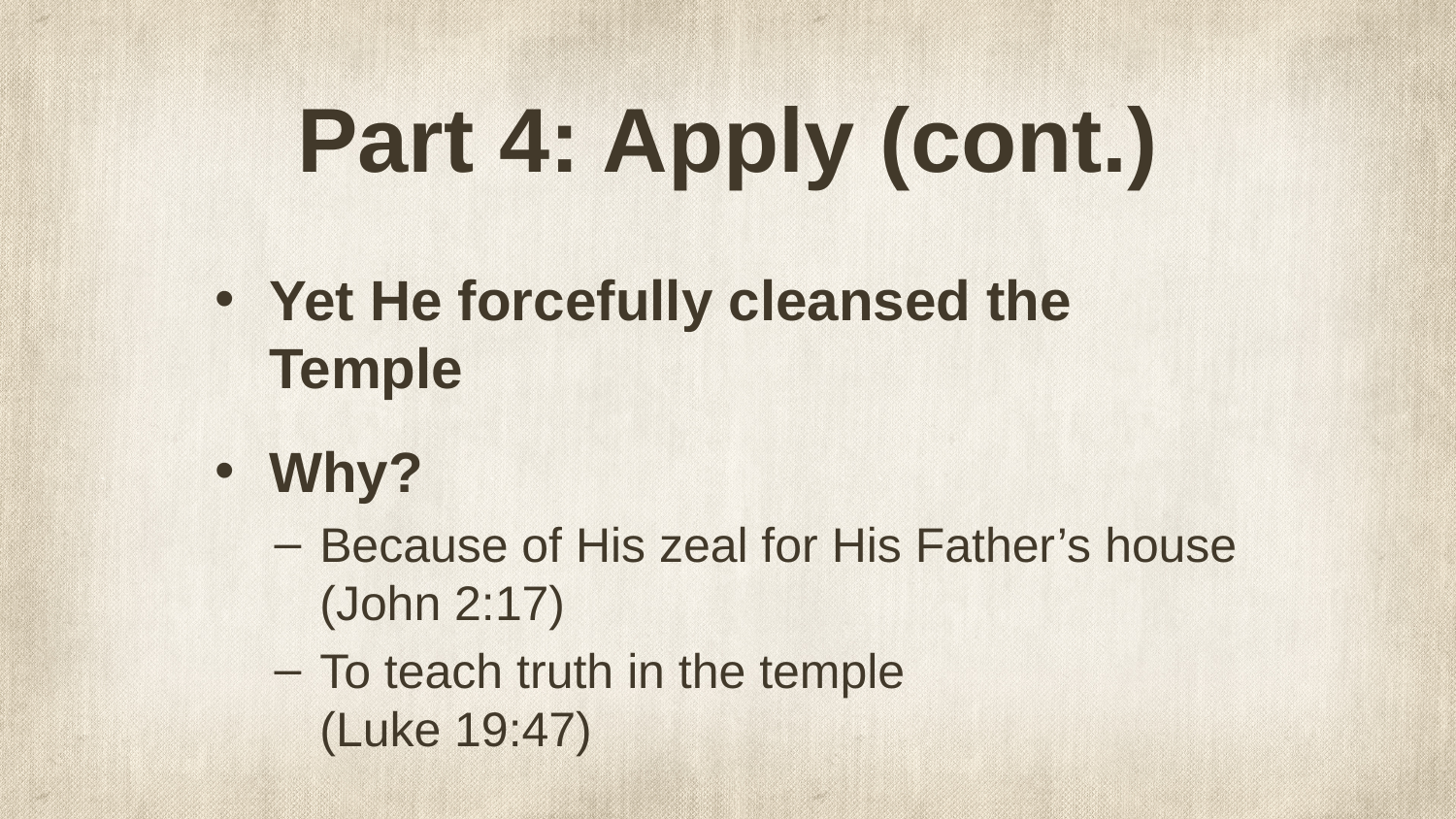

# Part 4: Apply (cont.)
Yet He forcefully cleansed the Temple
Why?
Because of His zeal for His Father’s house (John 2:17)
To teach truth in the temple
(Luke 19:47)